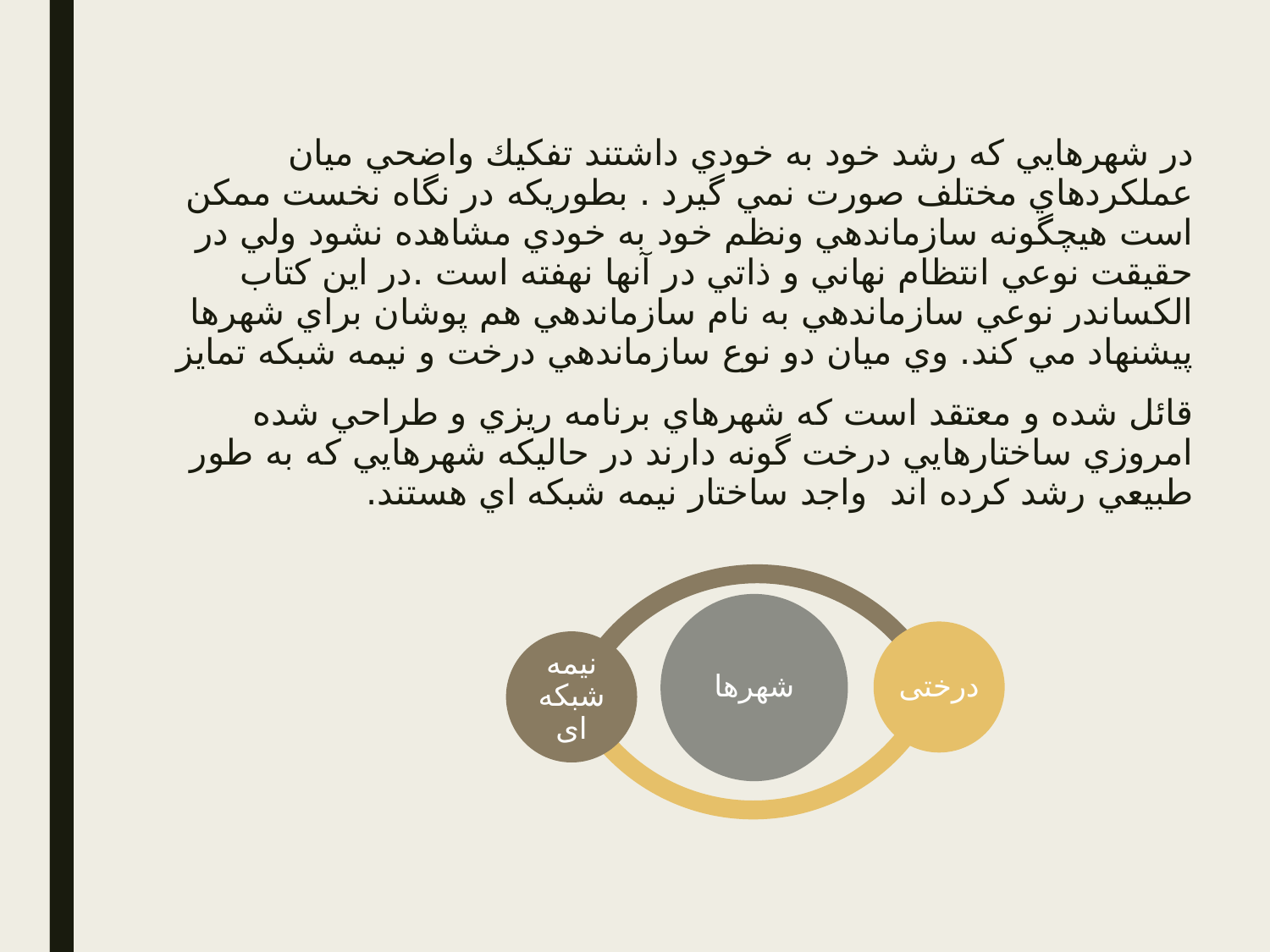

در شهرهايي كه رشد خود به خودي داشتند تفكيك واضحي ميان عملكردهاي مختلف صورت نمي گيرد . بطوريكه در نگاه نخست ممكن است هيچگونه سازماندهي ونظم خود به خودي مشاهده نشود ولي در حقيقت نوعي انتظام نهاني و ذاتي در آنها نهفته است .در اين كتاب الكساندر نوعي سازماندهي به نام سازماندهي هم پوشان براي شهرها پيشنهاد مي كند. وي ميان دو نوع سازماندهي درخت و نيمه شبكه تمايز
قائل شده و معتقد است كه شهرهاي برنامه ريزي و طراحي شده امروزي ساختارهايي درخت گونه دارند در حاليكه شهرهايي كه به طور طبيعي رشد كرده اند  واجد ساختار نيمه شبكه اي هستند.
شهرها
درختی
نیمه شبکه ای